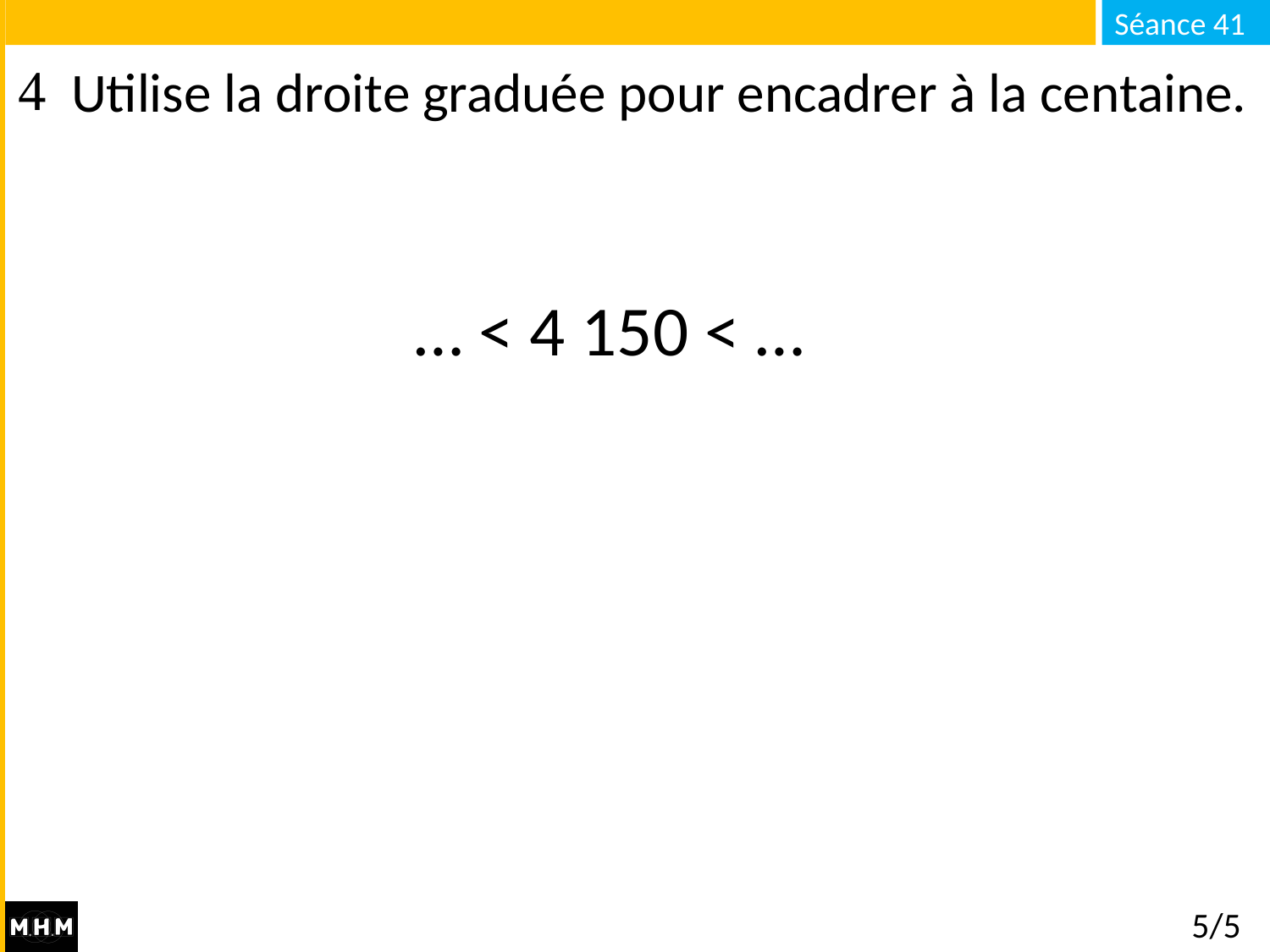

# Utilise la droite graduée pour encadrer à la centaine.
… < 4 150 < …
5/5